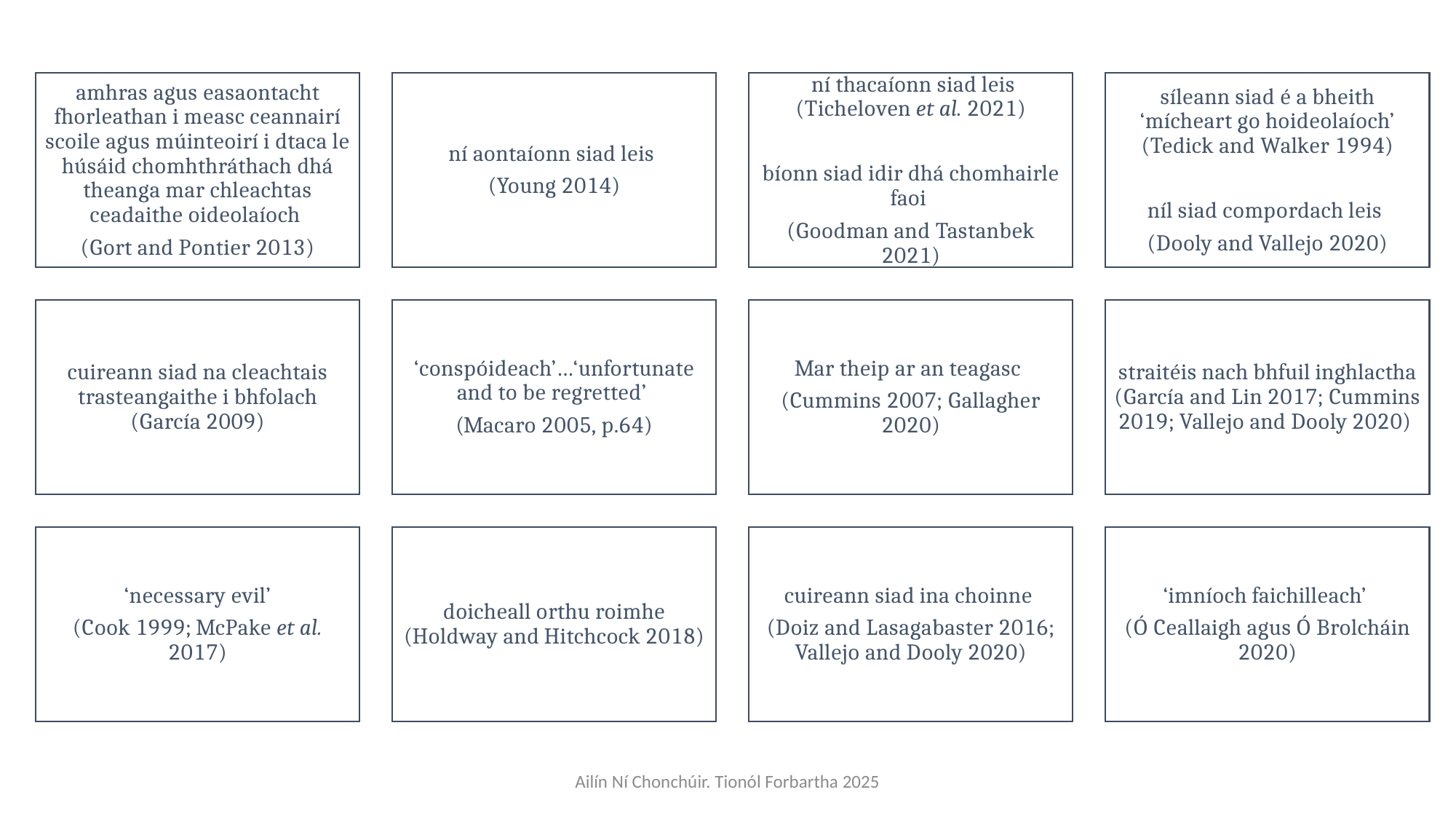

amhras agus easaontacht fhorleathan i measc ceannairí scoile agus múinteoirí i dtaca le húsáid chomhthráthach dhá theanga mar chleachtas ceadaithe oideolaíoch
(Gort and Pontier 2013)
ní aontaíonn siad leis
(Young 2014)
 ní thacaíonn siad leis (Ticheloven et al. 2021)

bíonn siad idir dhá chomhairle faoi
(Goodman and Tastanbek 2021)
síleann siad é a bheith ‘mícheart go hoideolaíoch’ (Tedick and Walker 1994)

níl siad compordach leis
(Dooly and Vallejo 2020)
cuireann siad na cleachtais trasteangaithe i bhfolach (García 2009)
‘conspóideach’…‘unfortunate and to be regretted’
(Macaro 2005, p.64)
Mar theip ar an teagasc
(Cummins 2007; Gallagher 2020)
straitéis nach bhfuil inghlactha (García and Lin 2017; Cummins 2019; Vallejo and Dooly 2020)
 ‘necessary evil’
(Cook 1999; McPake et al. 2017)
doicheall orthu roimhe (Holdway and Hitchcock 2018)
cuireann siad ina choinne
(Doiz and Lasagabaster 2016; Vallejo and Dooly 2020)
‘imníoch faichilleach’
(Ó Ceallaigh agus Ó Brolcháin 2020)
Ailín Ní Chonchúir. Tionól Forbartha 2025